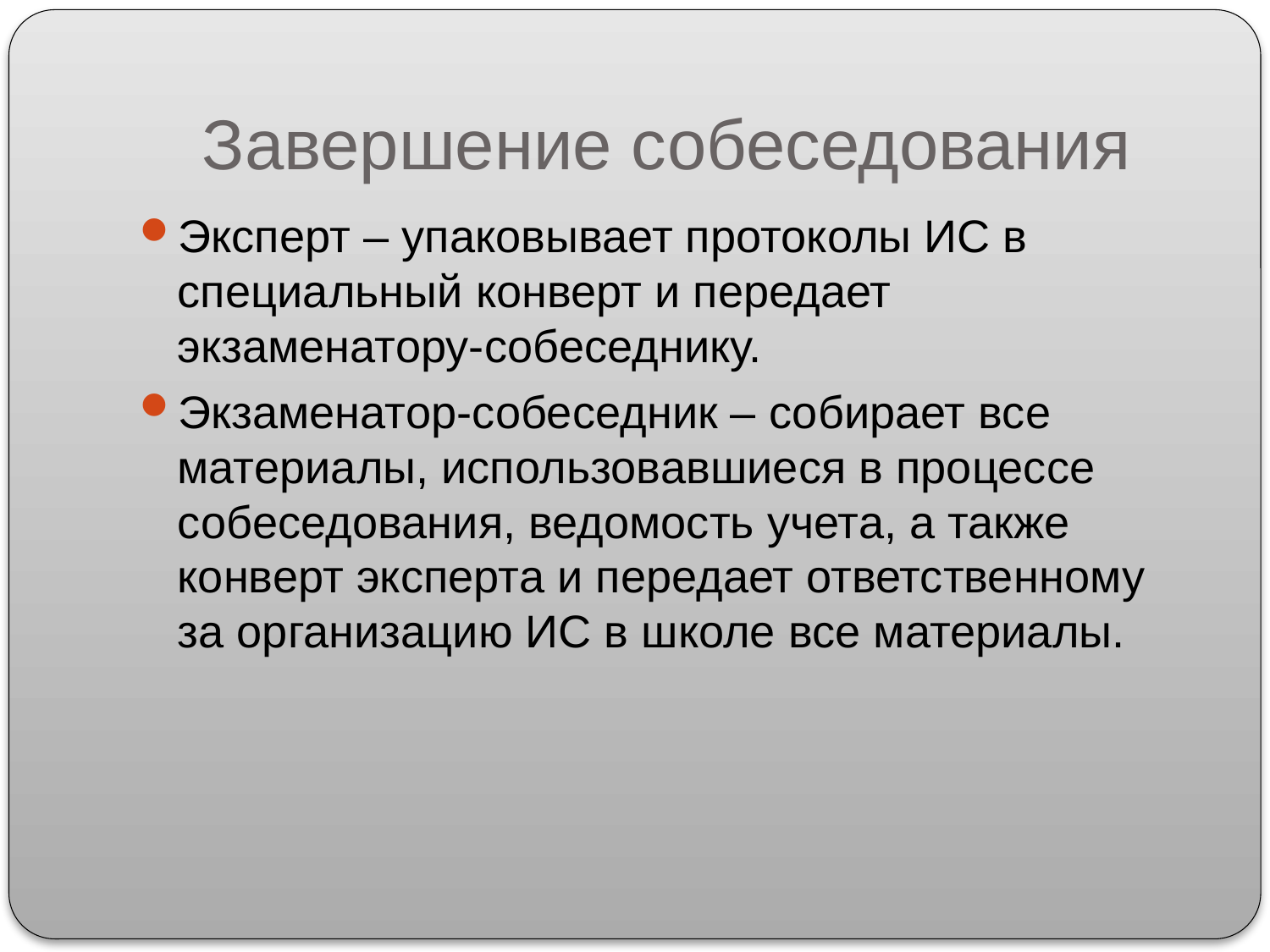

# Завершение собеседования
Эксперт – упаковывает протоколы ИС в специальный конверт и передает экзаменатору-собеседнику.
Экзаменатор-собеседник – собирает все материалы, использовавшиеся в процессе собеседования, ведомость учета, а также конверт эксперта и передает ответственному за организацию ИС в школе все материалы.